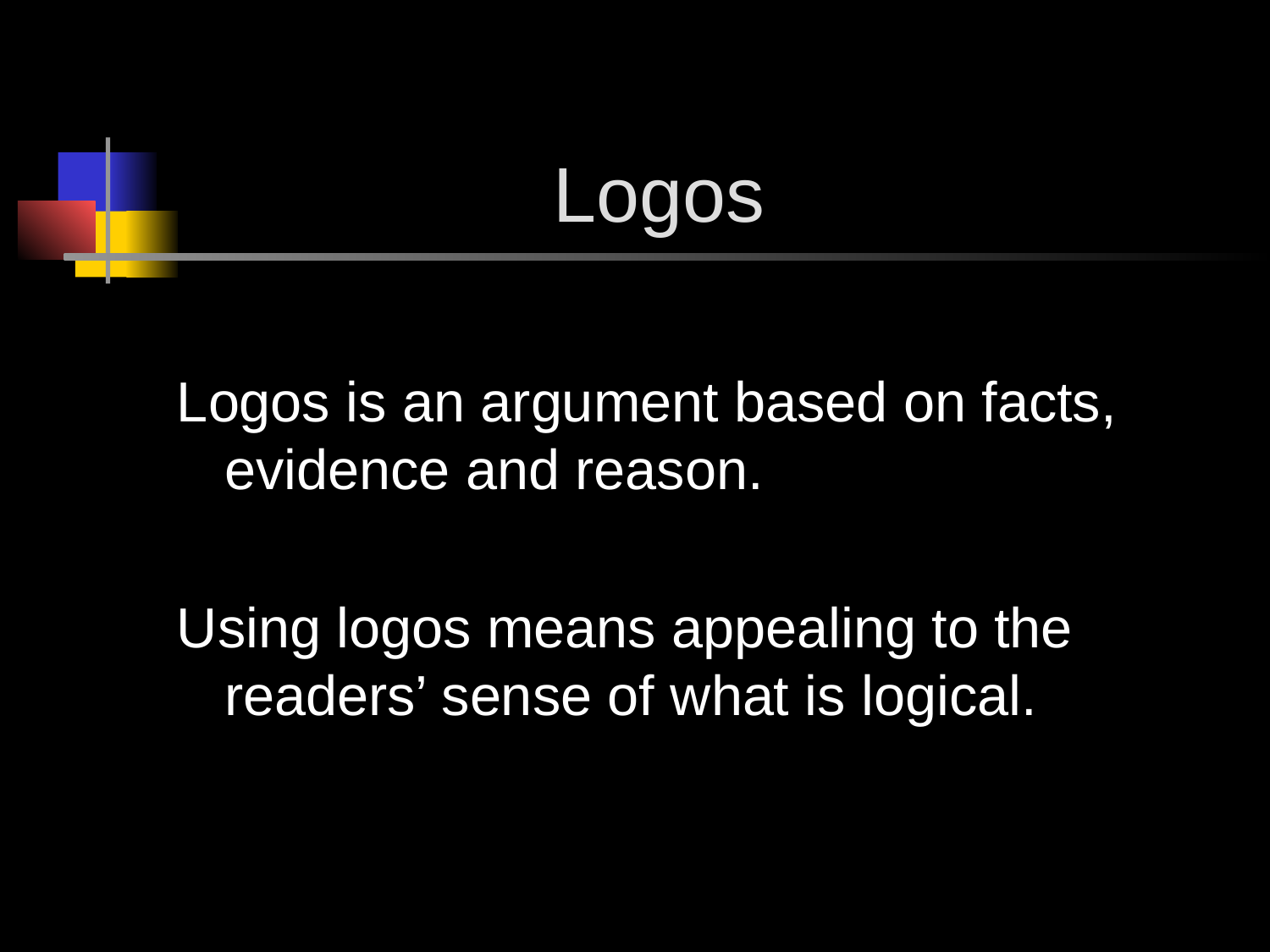

# Logos

Logos is an argument based on facts, evidence and reason.

Using logos means appealing to the readers’ sense of what is logical.